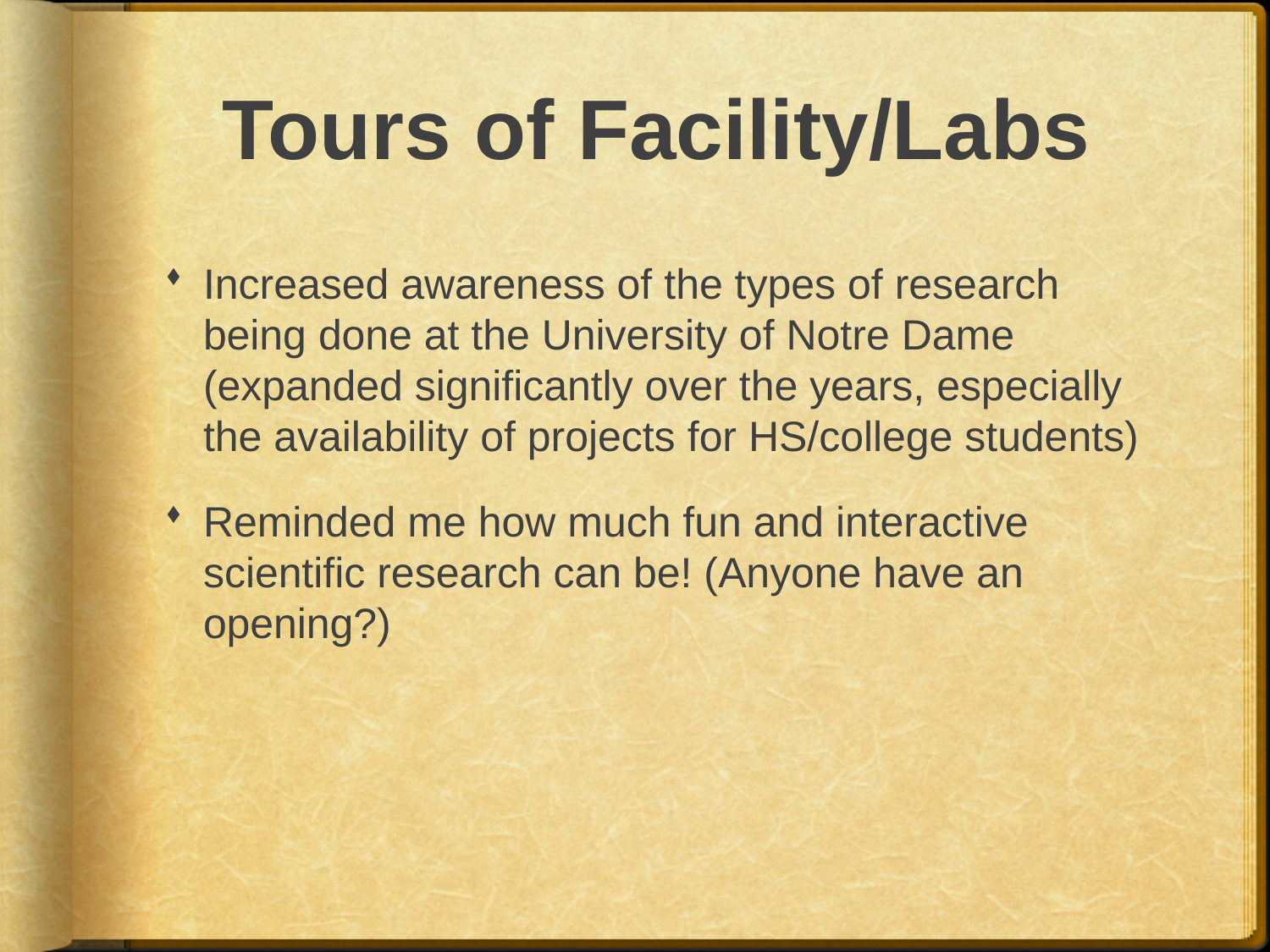

# Tours of Facility/Labs
Increased awareness of the types of research being done at the University of Notre Dame (expanded significantly over the years, especially the availability of projects for HS/college students)
Reminded me how much fun and interactive scientific research can be! (Anyone have an opening?)